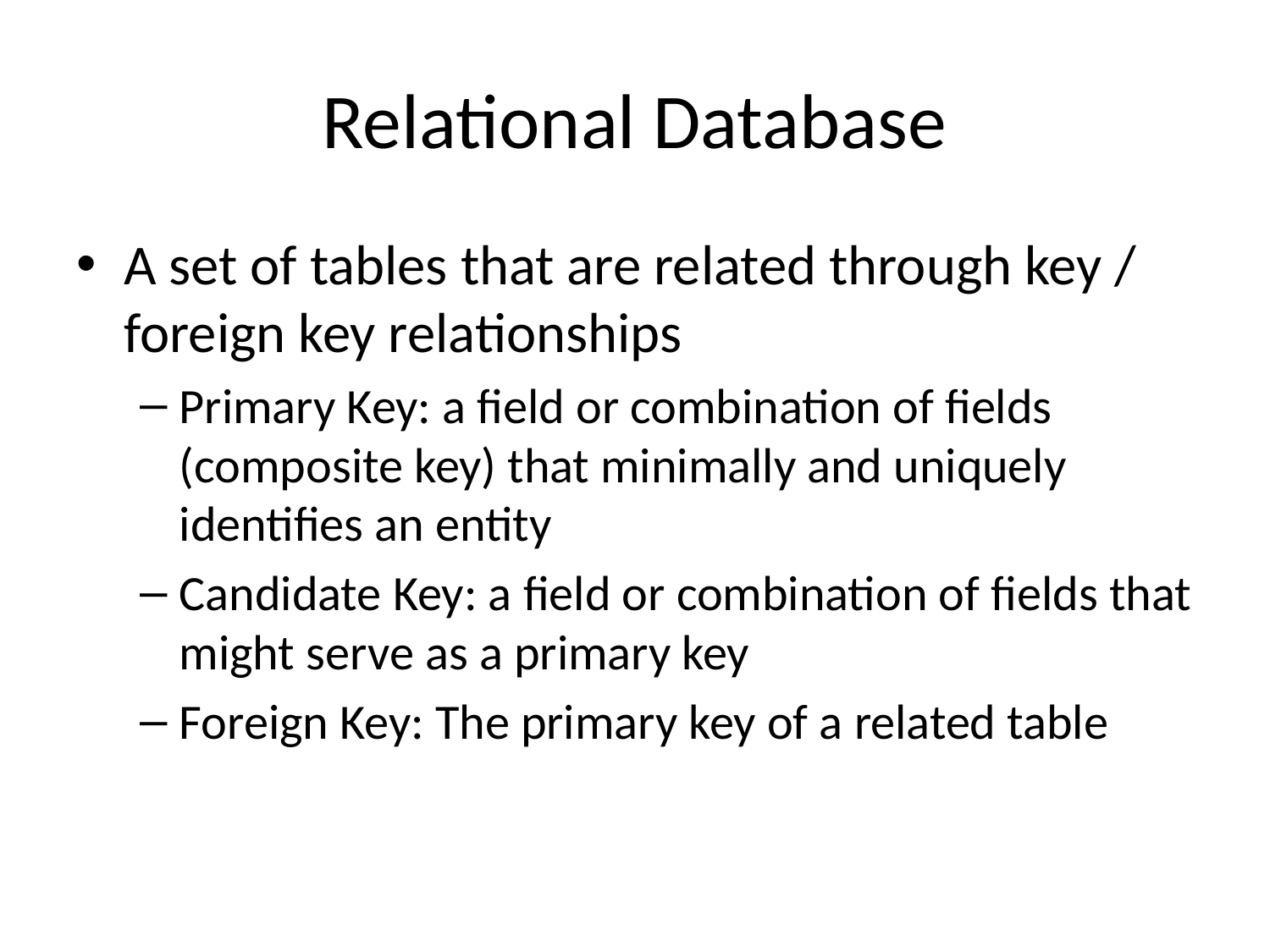

# Relational Database
A set of tables that are related through key / foreign key relationships
Primary Key: a field or combination of fields (composite key) that minimally and uniquely identifies an entity
Candidate Key: a field or combination of fields that might serve as a primary key
Foreign Key: The primary key of a related table